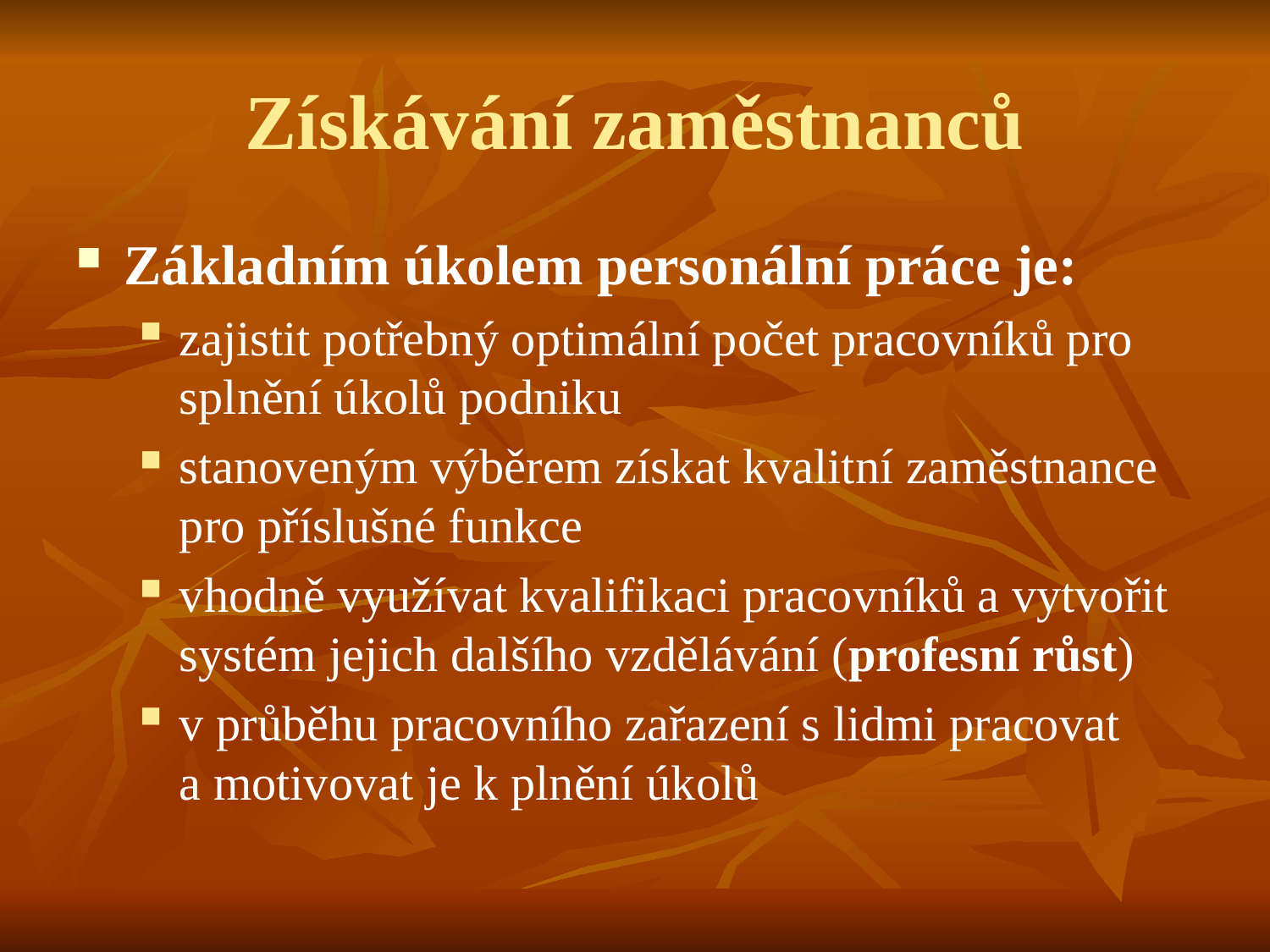

# Získávání zaměstnanců
Základním úkolem personální práce je:
zajistit potřebný optimální počet pracovníků pro splnění úkolů podniku
stanoveným výběrem získat kvalitní zaměstnance pro příslušné funkce
vhodně využívat kvalifikaci pracovníků a vytvořit systém jejich dalšího vzdělávání (profesní růst)
v průběhu pracovního zařazení s lidmi pracovat
a motivovat je k plnění úkolů